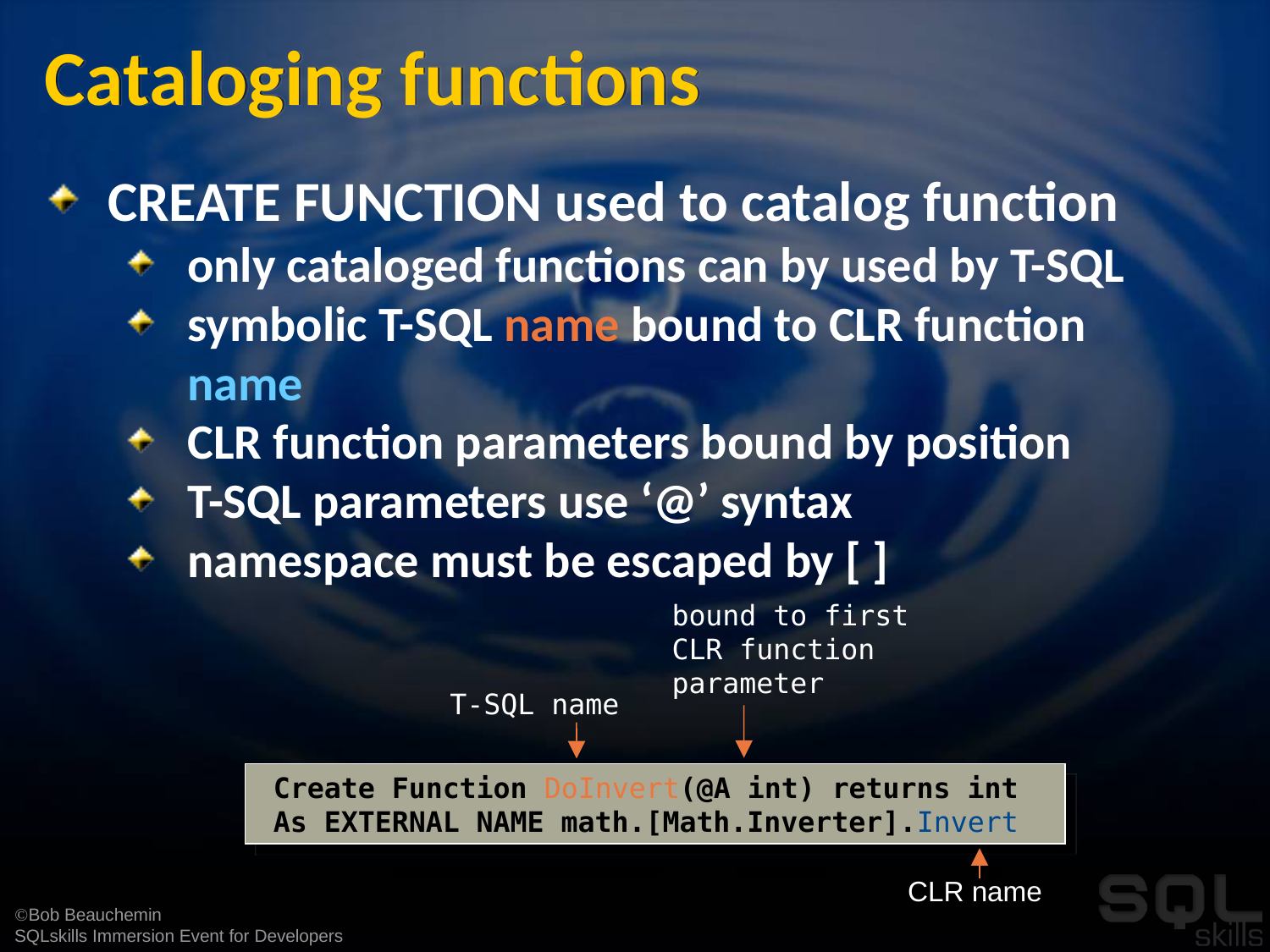

# Cataloging functions
CREATE FUNCTION used to catalog function
only cataloged functions can by used by T-SQL
symbolic T-SQL name bound to CLR function name
CLR function parameters bound by position
T-SQL parameters use ‘@’ syntax
namespace must be escaped by [ ]
bound to first
CLR function
parameter
T-SQL name

Create Function DoInvert(@A int) returns int
As EXTERNAL NAME math.[Math.Inverter].Invert

CLR name